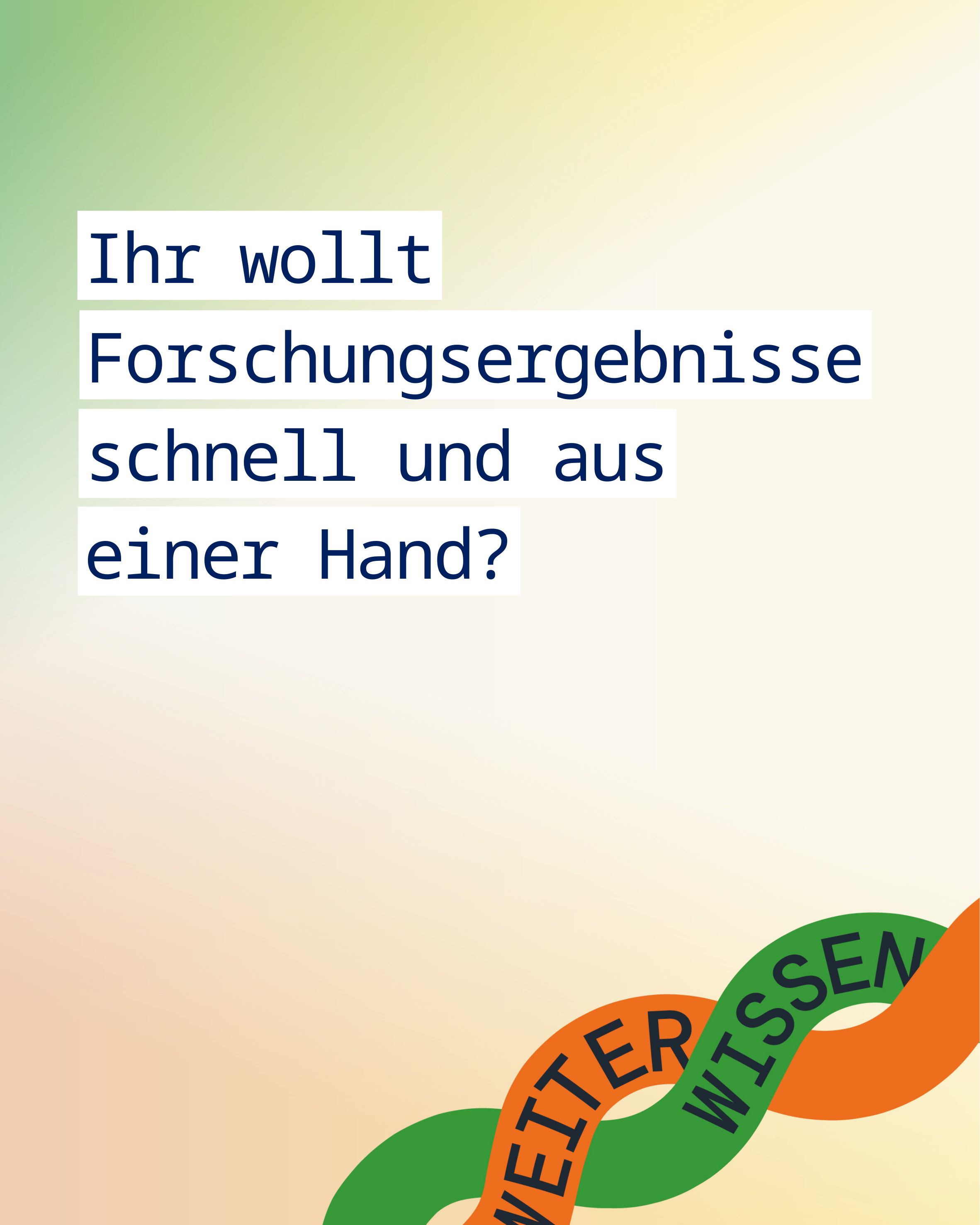

Ihr wollt
Forschungsergebnisse
schnell und aus
einer Hand?